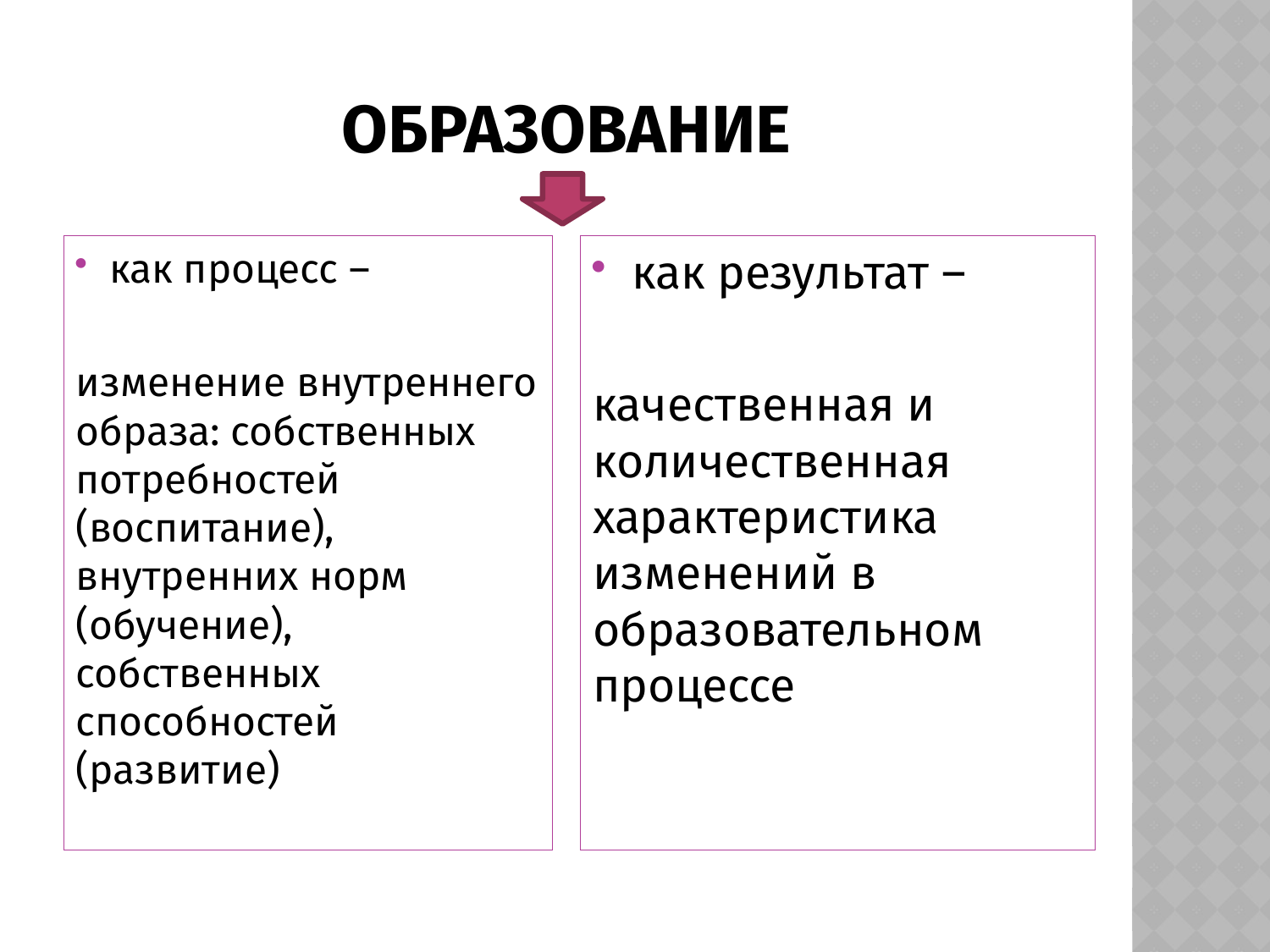

# образование

как процесс –

изменение внутреннего образа: собственных потребностей (воспитание), внутренних норм (обучение), собственных способностей (развитие)
как результат –

качественная и количественная характеристика изменений в образовательном процессе